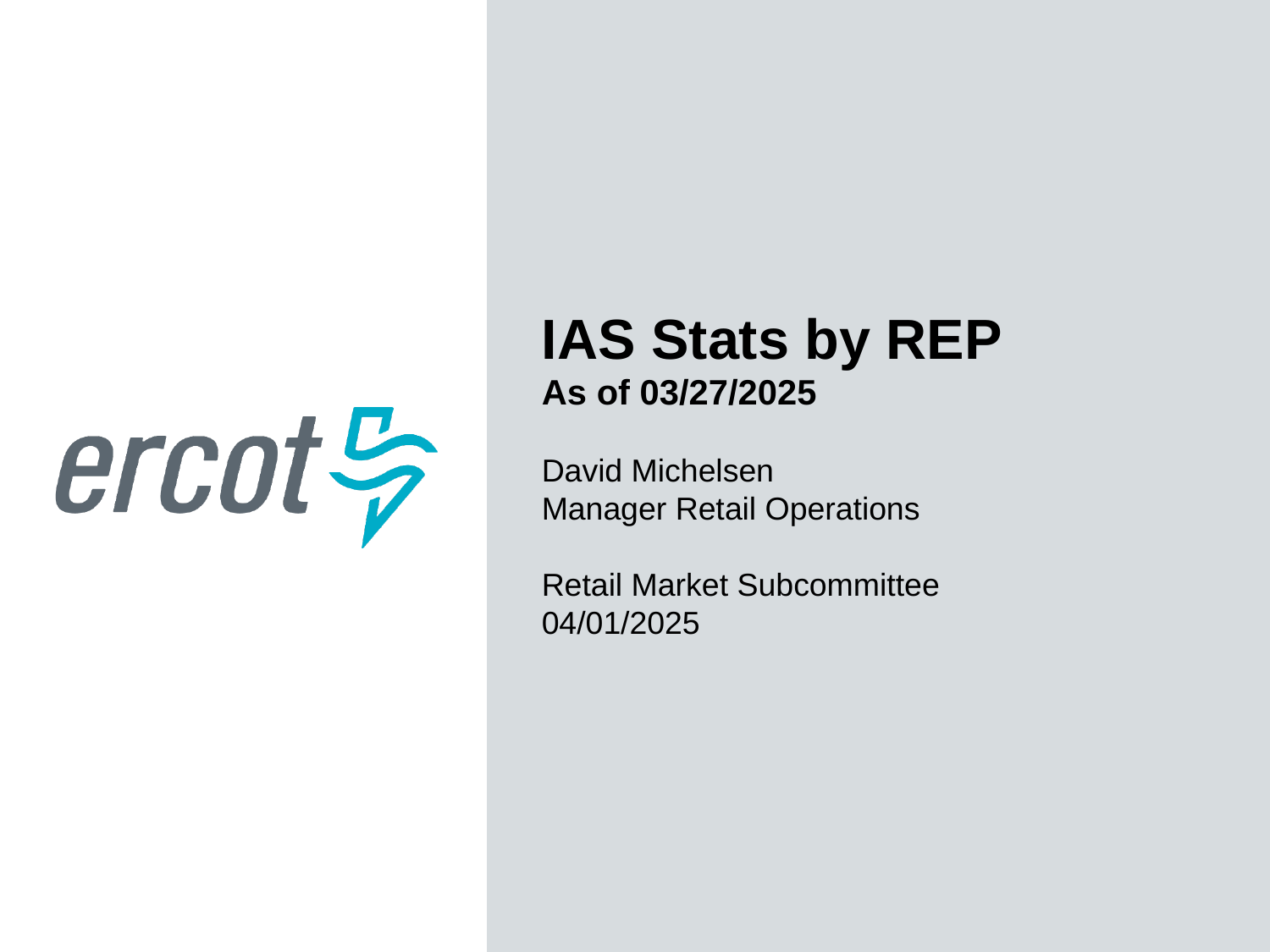

IAS Stats by REP
As of 03/27/2025

David Michelsen
Manager Retail Operations

Retail Market Subcommittee
04/01/2025